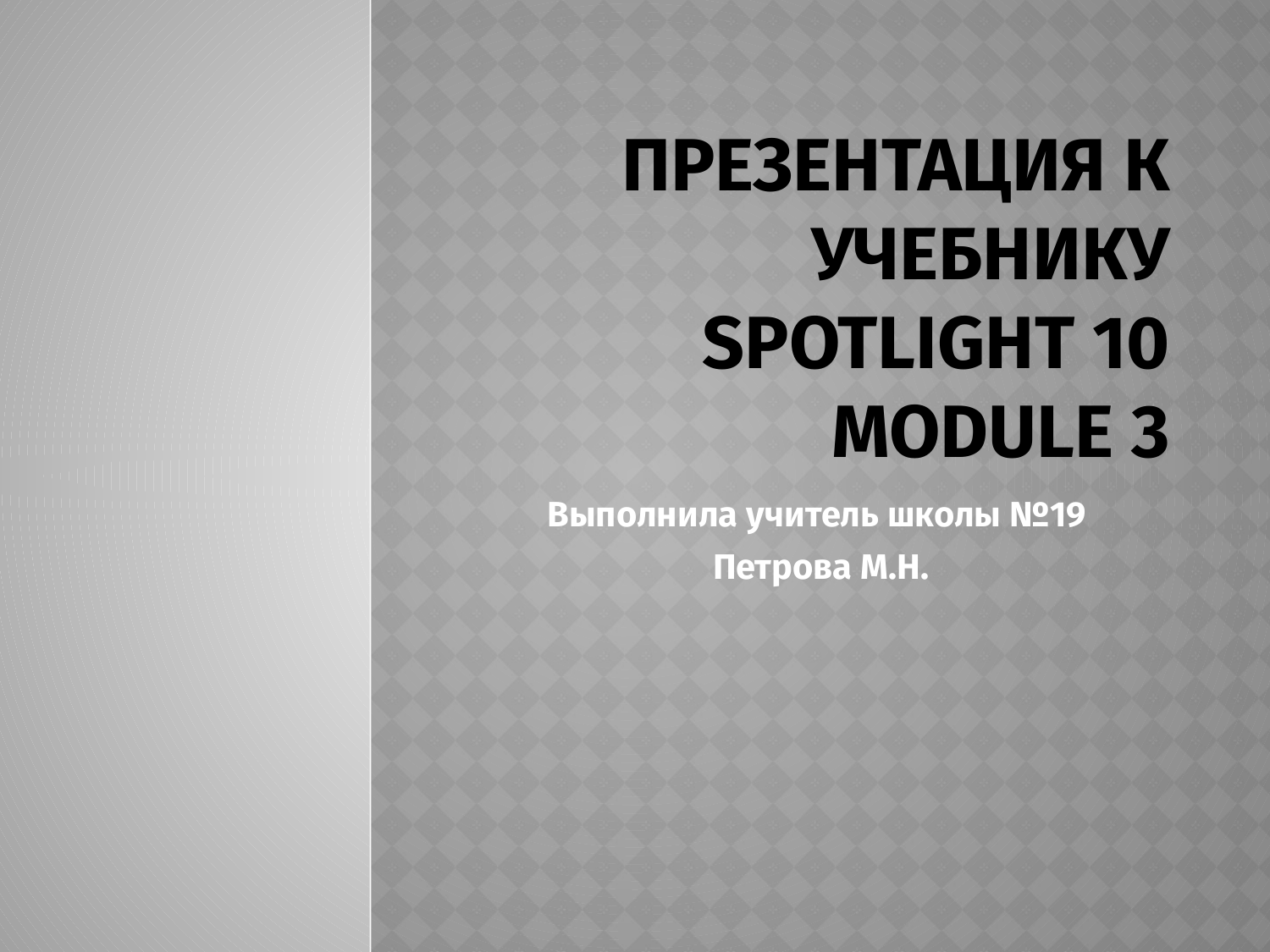

# Презентация к учебнику Spotlight 10 Module 3
Выполнила учитель школы №19
Петрова М.Н.